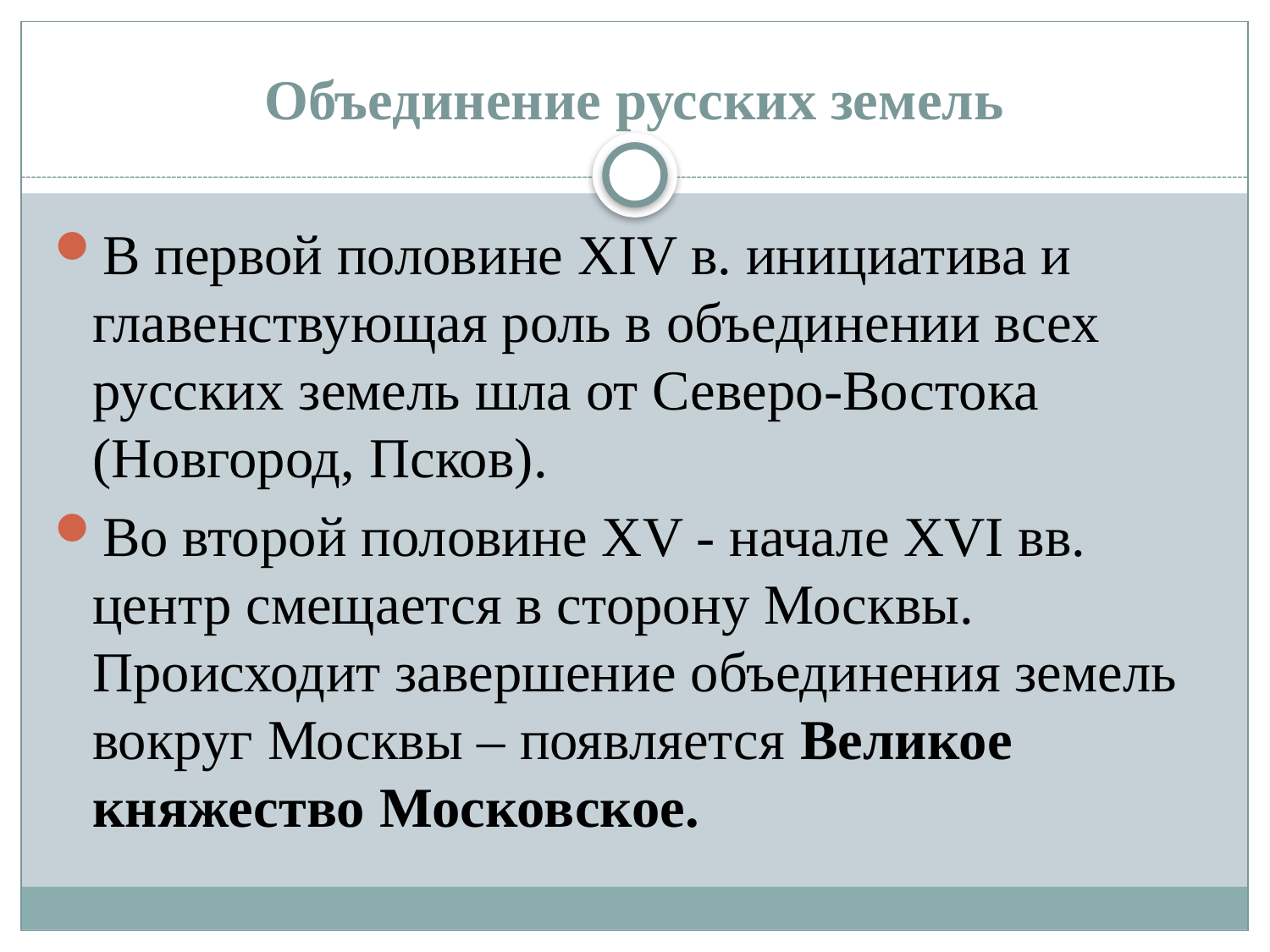

# Объединение русских земель
В первой половине XIV в. инициатива и главенствующая роль в объединении всех русских земель шла от Северо-Востока (Новгород, Псков).
Во второй половине XV - начале XVI вв. центр смещается в сторону Москвы. Происходит завершение объединения земель вокруг Москвы – появляется Великое княжество Московское.